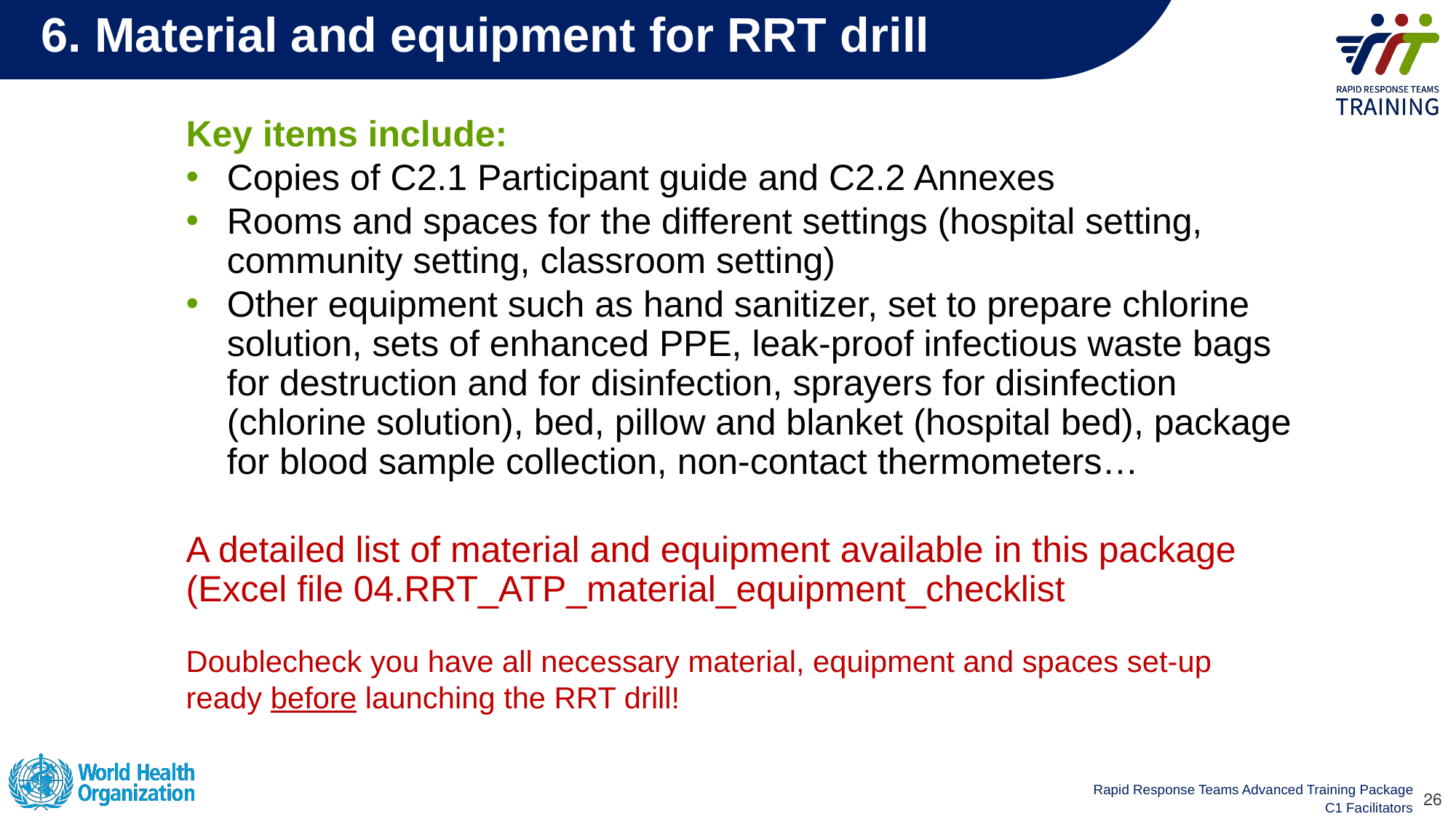

# 6. Material and equipment for RRT drill
Key items include:
Copies of C2.1 Participant guide and C2.2 Annexes
Rooms and spaces for the different settings (hospital setting, community setting, classroom setting)
Other equipment such as hand sanitizer, set to prepare chlorine solution, sets of enhanced PPE, leak-proof infectious waste bags for destruction and for disinfection, sprayers for disinfection (chlorine solution), bed, pillow and blanket (hospital bed), package for blood sample collection, non-contact thermometers…

A detailed list of material and equipment available in this package (Excel file 04.RRT_ATP_material_equipment_checklist
Doublecheck you have all necessary material, equipment and spaces set-up ready before launching the RRT drill!